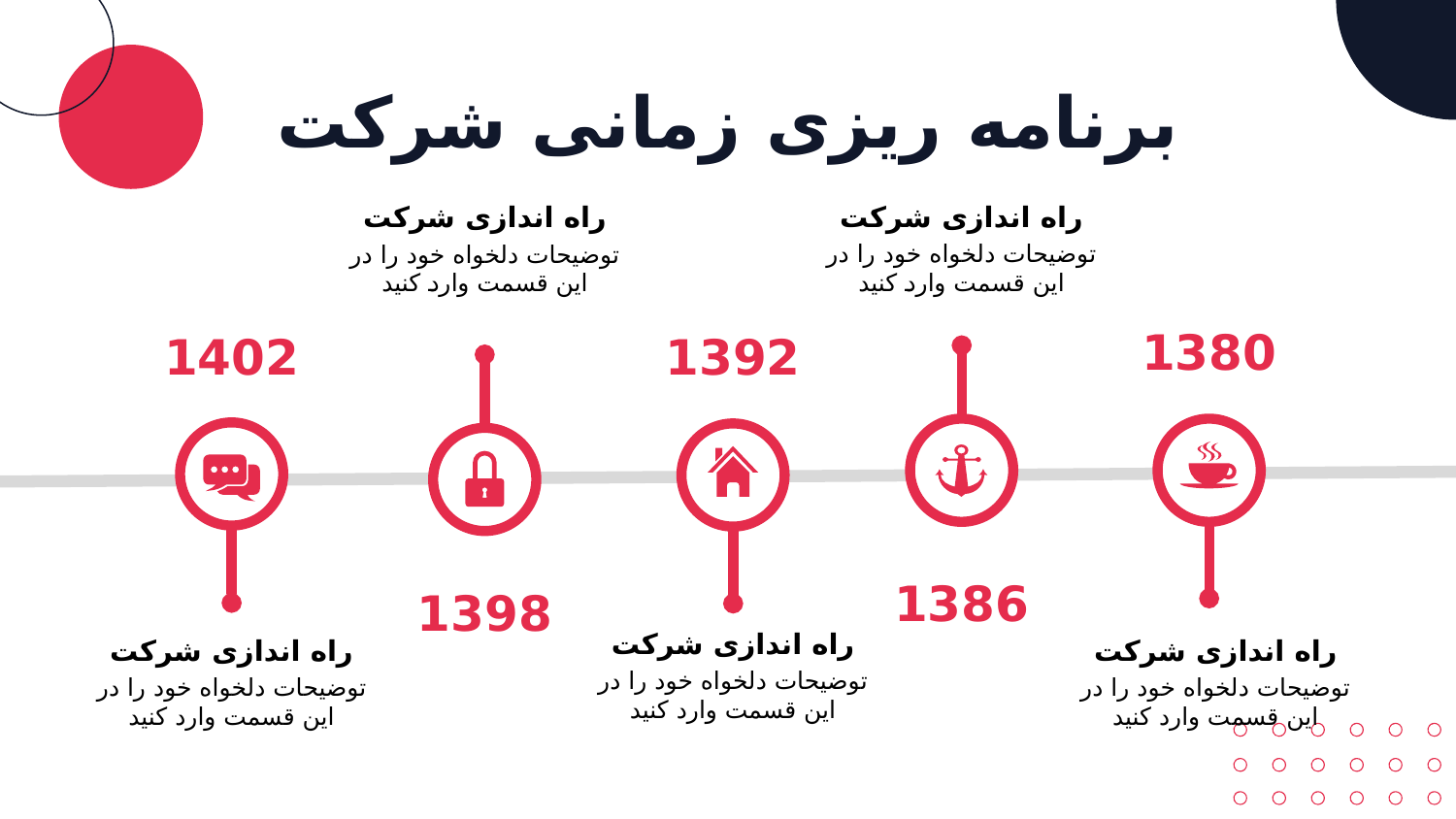

# برنامه ریزی زمانی شرکت
راه اندازی شرکت
توضیحات دلخواه خود را در این قسمت وارد کنید
راه اندازی شرکت
توضیحات دلخواه خود را در این قسمت وارد کنید
1380
1402
1392

1386
1398
راه اندازی شرکت
توضیحات دلخواه خود را در این قسمت وارد کنید
راه اندازی شرکت
توضیحات دلخواه خود را در این قسمت وارد کنید
راه اندازی شرکت
توضیحات دلخواه خود را در این قسمت وارد کنید